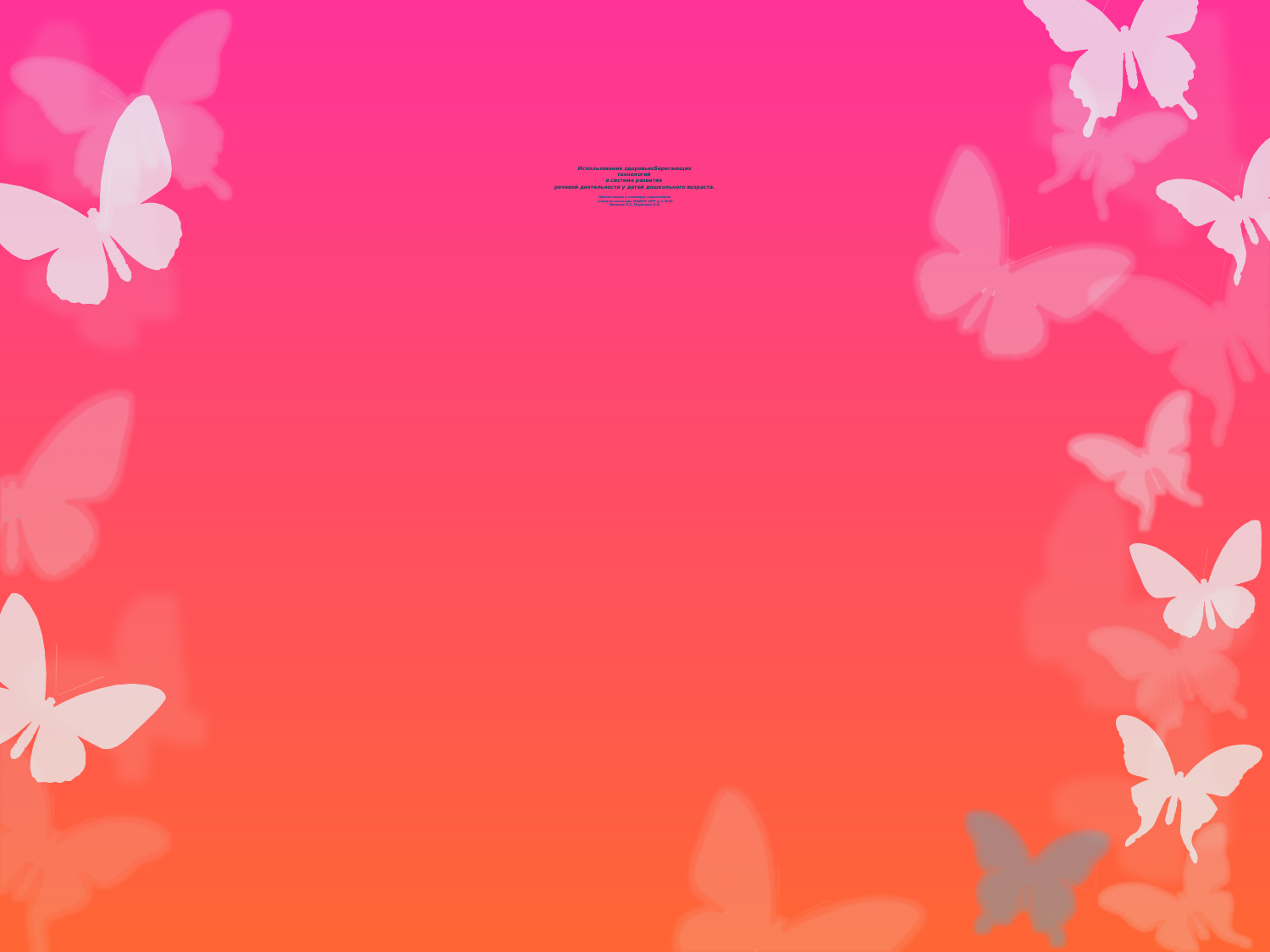

# Использование здоровьесберегающих технологий в системе развития речевой деятельности у детей дошкольного возраста. Презентацию к семинару подготовили учителя-логопеды МАДОУ ЦРР д /с №83 Беляева Э.С, Морозова О.Б.